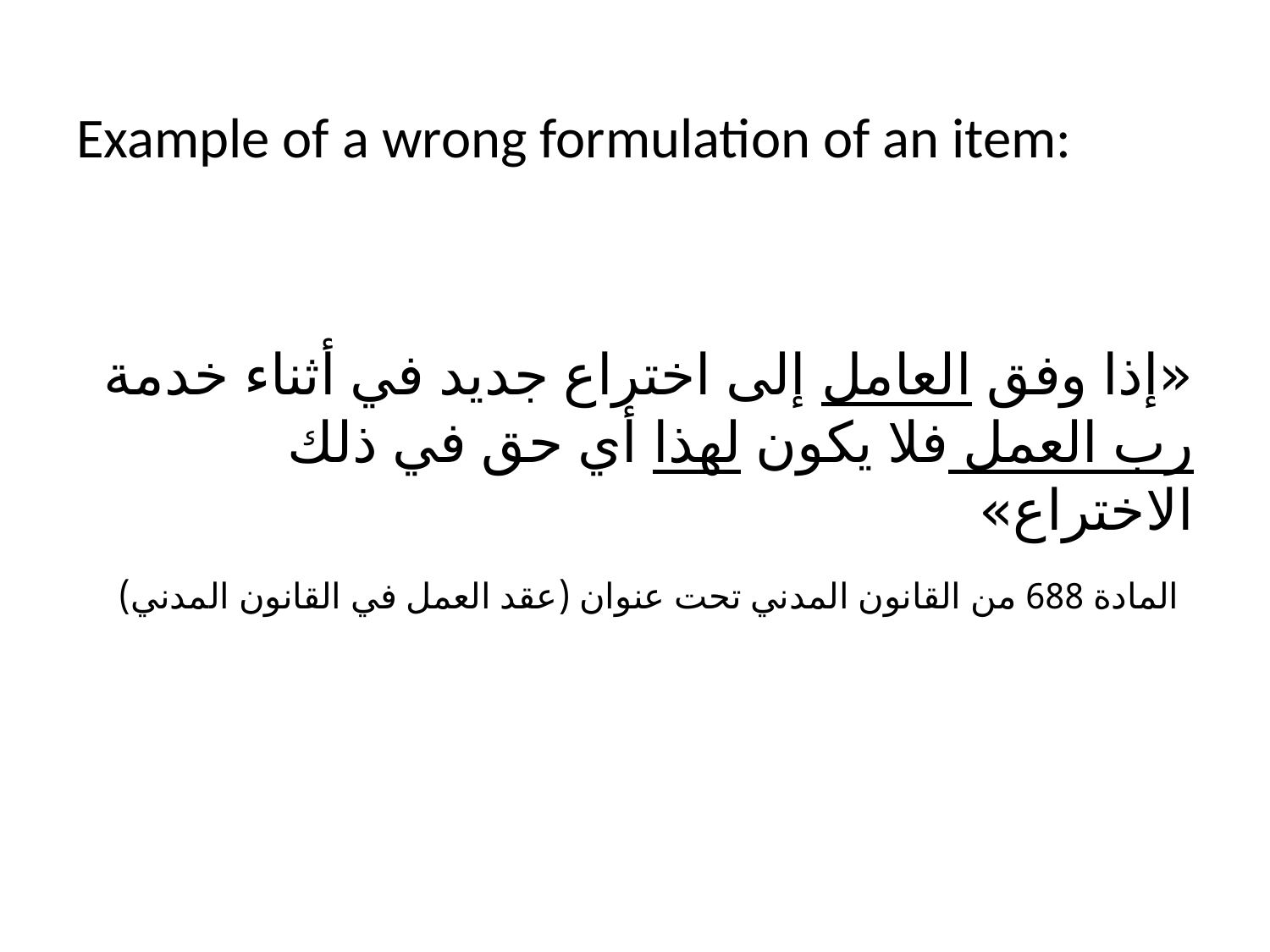

#
Example of a wrong formulation of an item:

«إذا وفق العامل إلى اختراع جديد في أثناء خدمة رب العمل فلا يكون لهذا أي حق في ذلك الاختراع»
 المادة 688 من القانون المدني تحت عنوان (عقد العمل في القانون المدني)